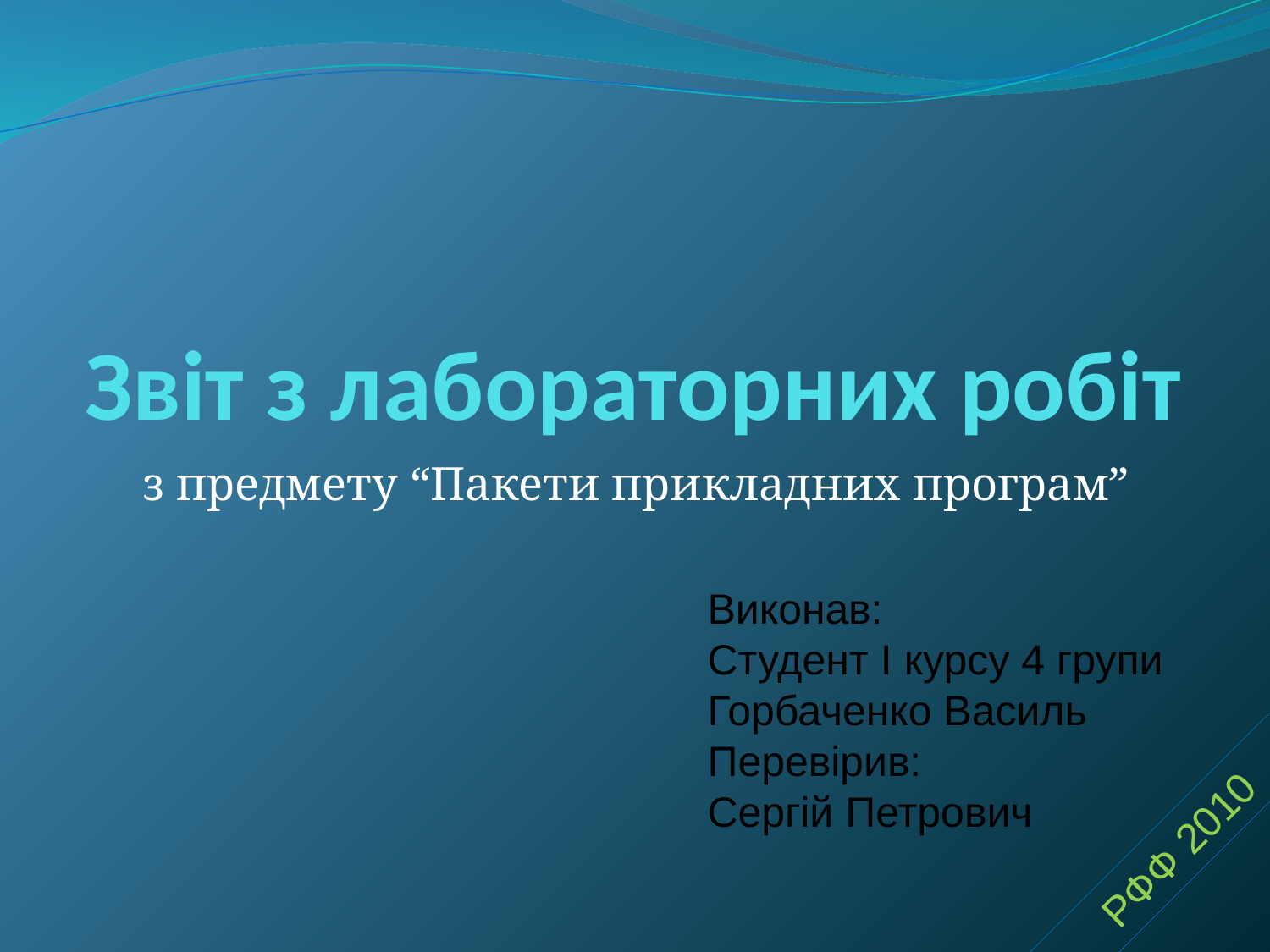

# Звіт з лабораторних робіт
 з предмету “Пакети прикладних програм”
Виконав:
Студент І курсу 4 групи
Горбаченко Василь
Перевірив:
Сергій Петрович
РФФ 2010